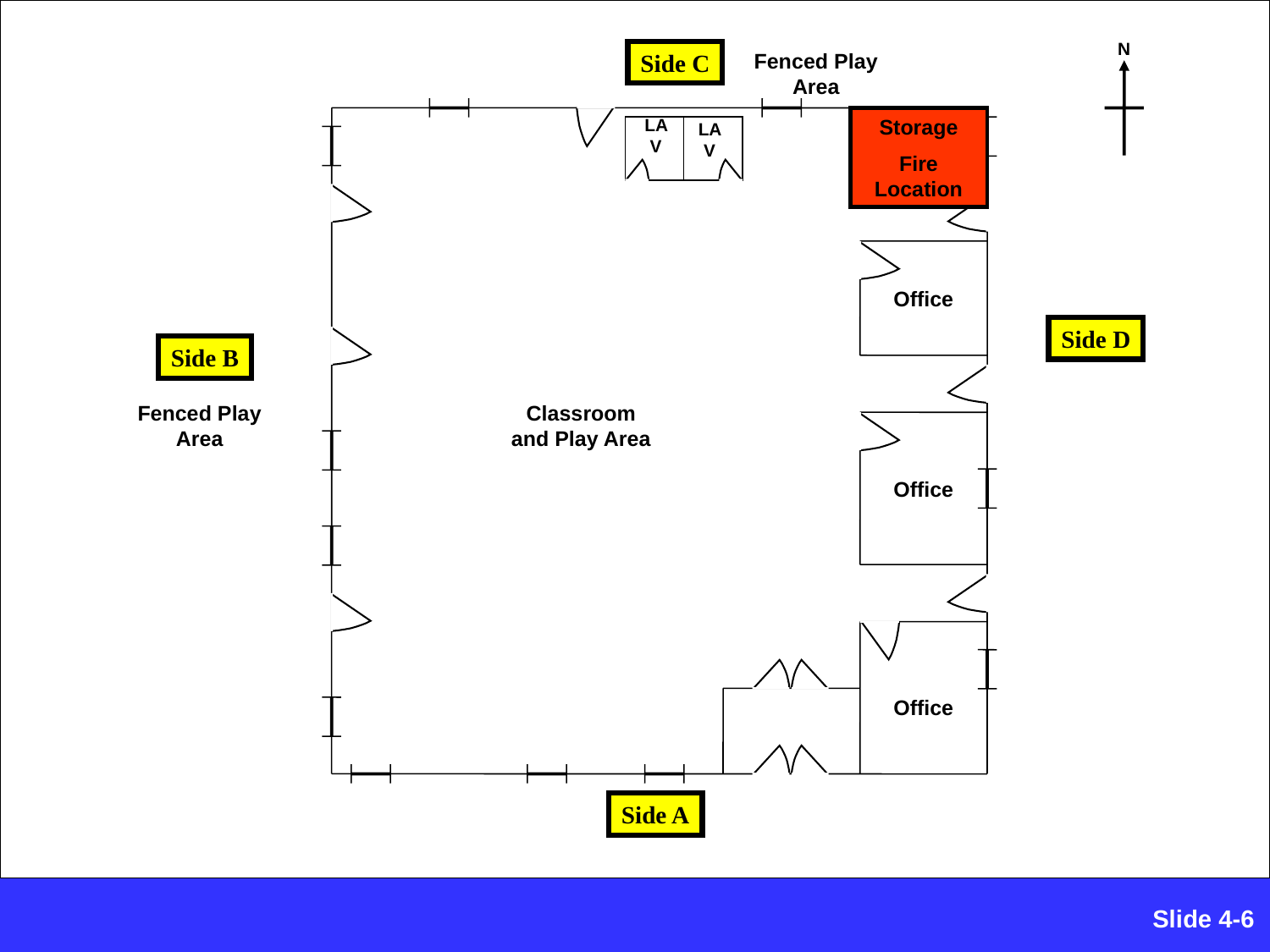

N
Side C
Fenced Play Area

LAV
LAV
Storage
Fire Location

Office
Side D

Side B

Fenced Play Area
Classroom and Play Area

Office

Office

Side A
Slide 4-6